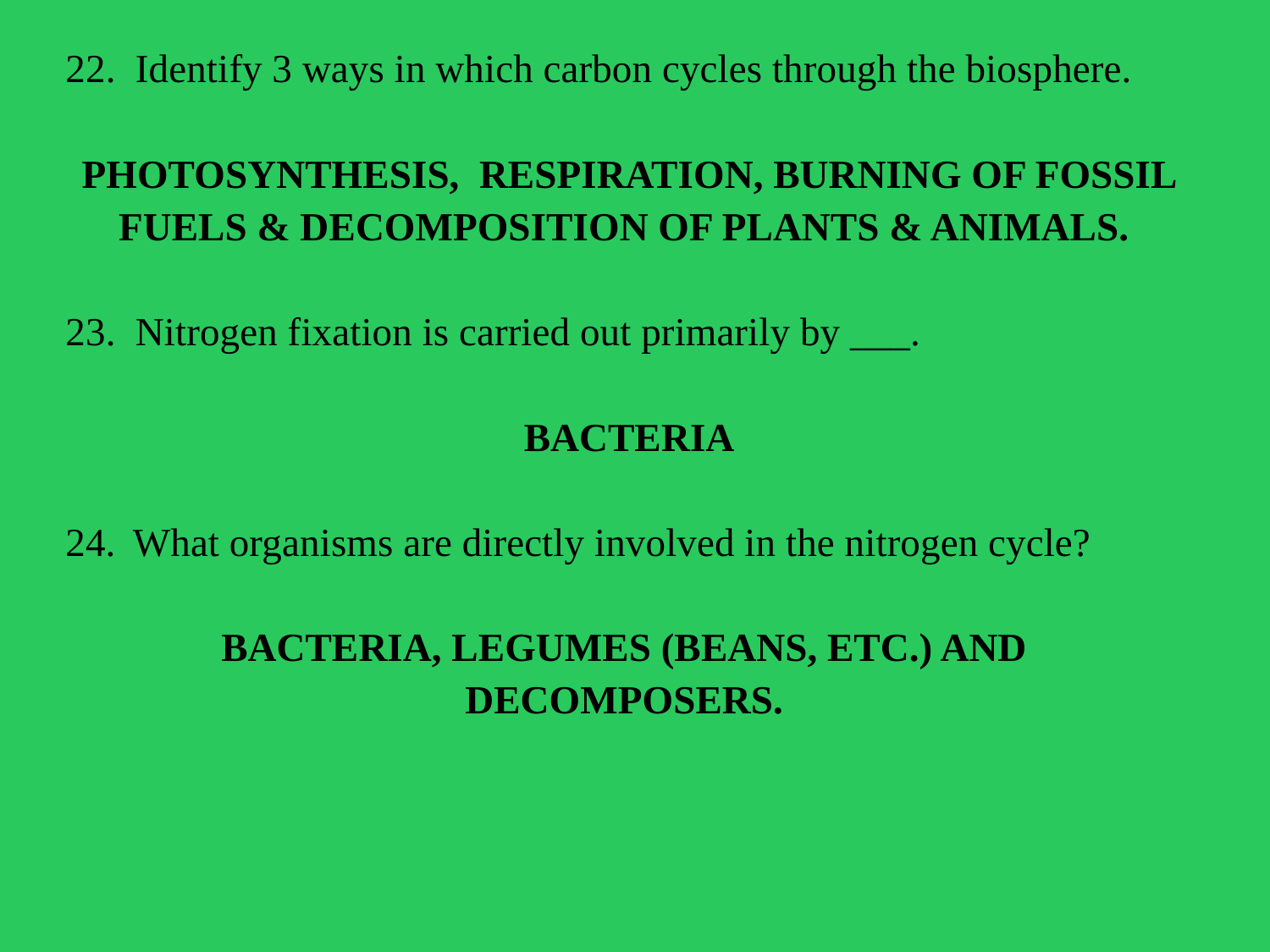

22.  Identify 3 ways in which carbon cycles through the biosphere.

 PHOTOSYNTHESIS,  RESPIRATION, BURNING OF FOSSIL FUELS & DECOMPOSITION OF PLANTS & ANIMALS.

23.  Nitrogen fixation is carried out primarily by ___.

 BACTERIA

What organisms are directly involved in the nitrogen cycle?

BACTERIA, LEGUMES (BEANS, ETC.) AND DECOMPOSERS.